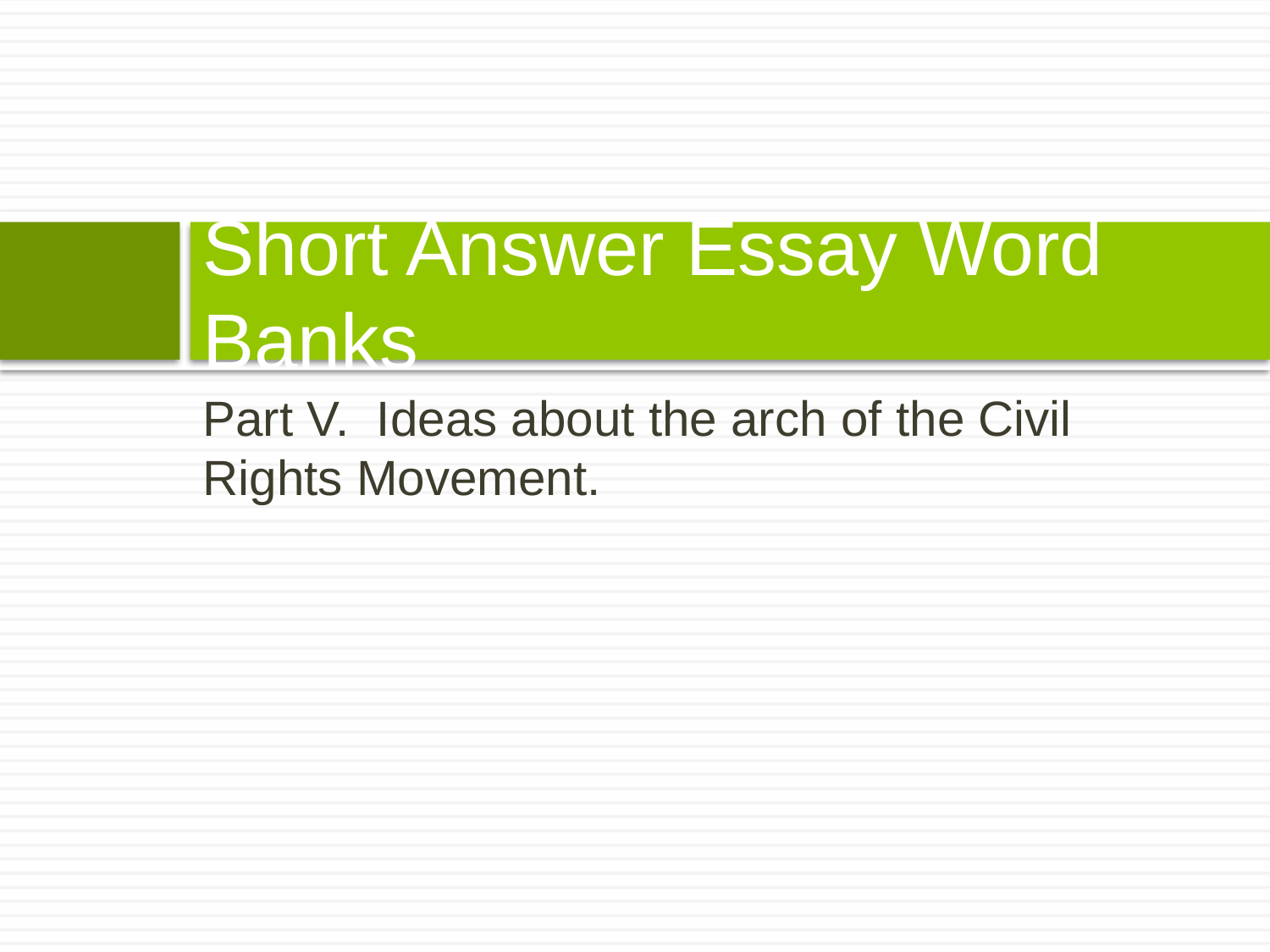

# Short Answer Essay Word Banks
Part V.  Ideas about the arch of the Civil Rights Movement.